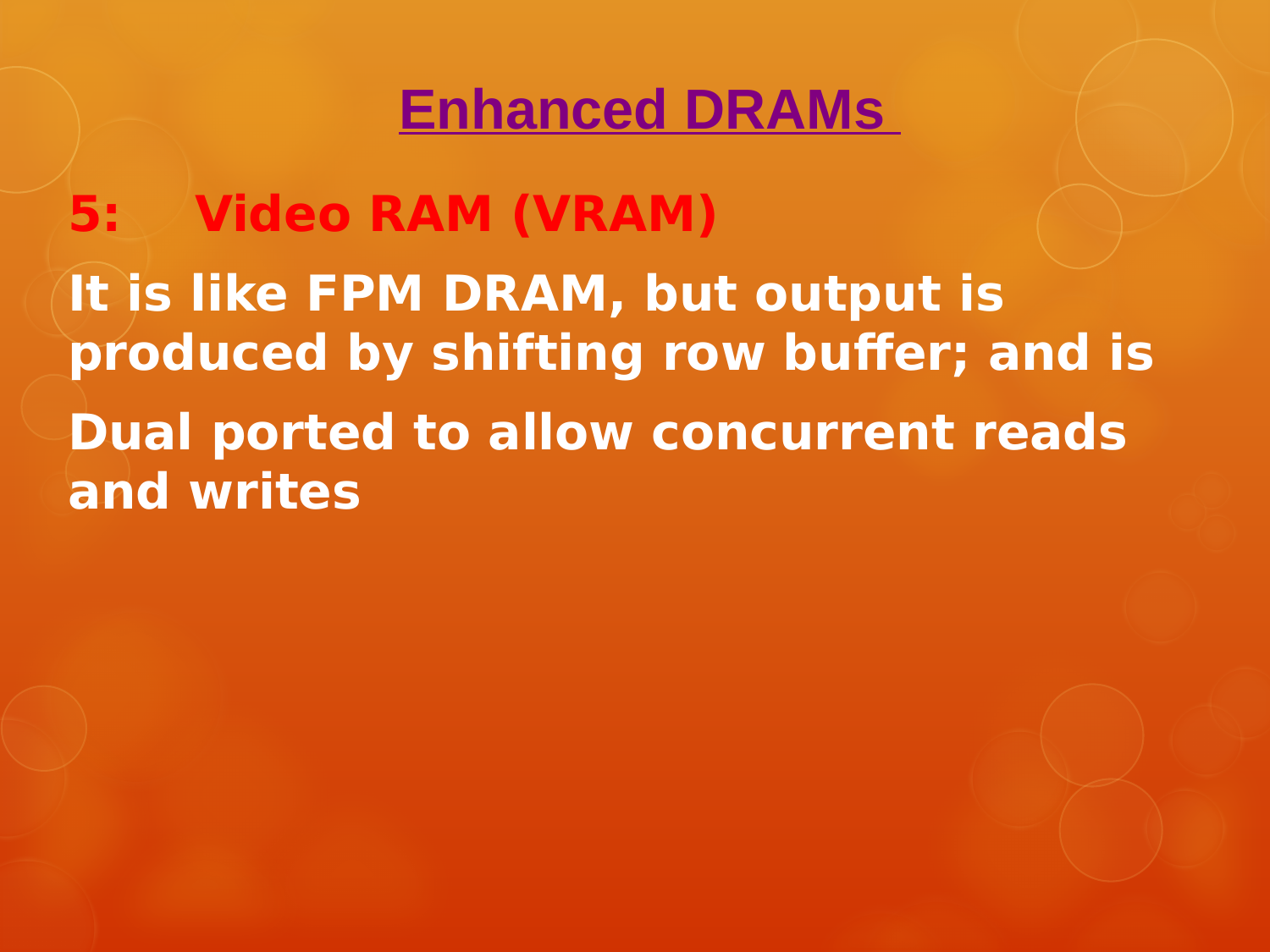

Enhanced DRAMs
5: 	Video RAM (VRAM)
It is like FPM DRAM, but output is produced by shifting row buffer; and is
Dual ported to allow concurrent reads and writes